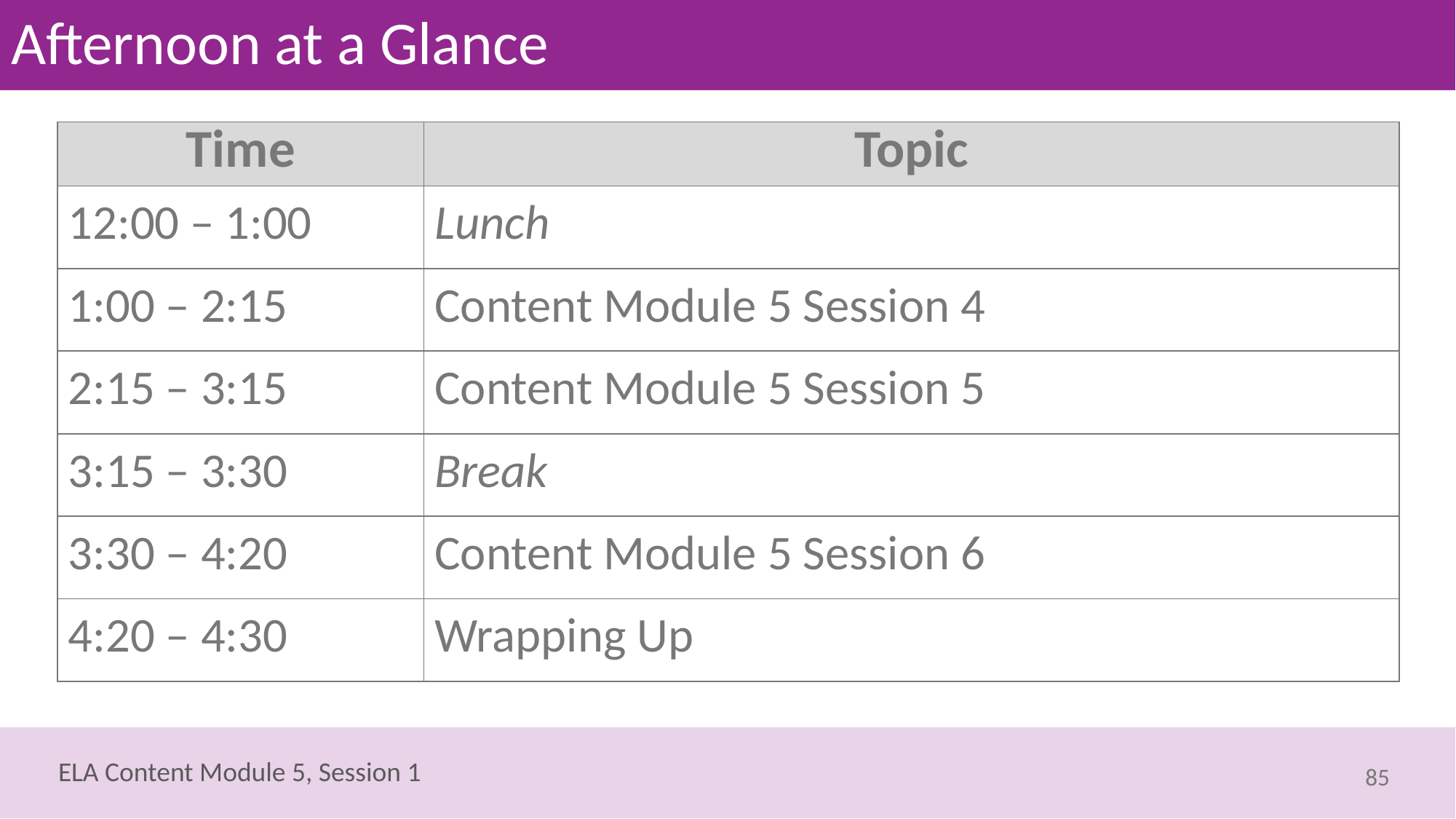

# Afternoon at a Glance
| Time | Topic |
| --- | --- |
| 12:00 – 1:00 | Lunch |
| 1:00 – 2:15 | Content Module 5 Session 4 |
| 2:15 – 3:15 | Content Module 5 Session 5 |
| 3:15 – 3:30 | Break |
| 3:30 – 4:20 | Content Module 5 Session 6 |
| 4:20 – 4:30 | Wrapping Up |

85